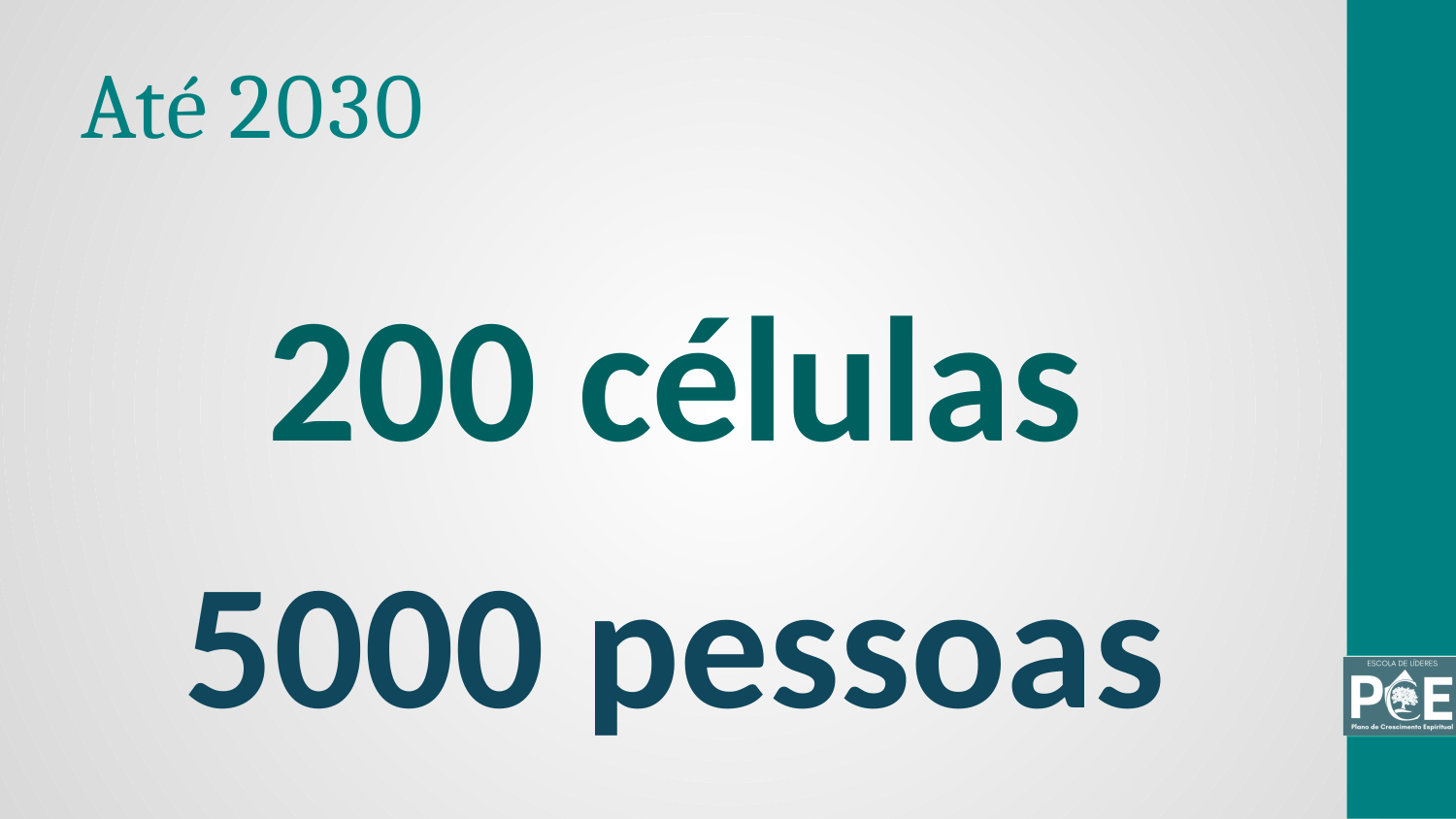

# Até 2030
200 células
5000 pessoas